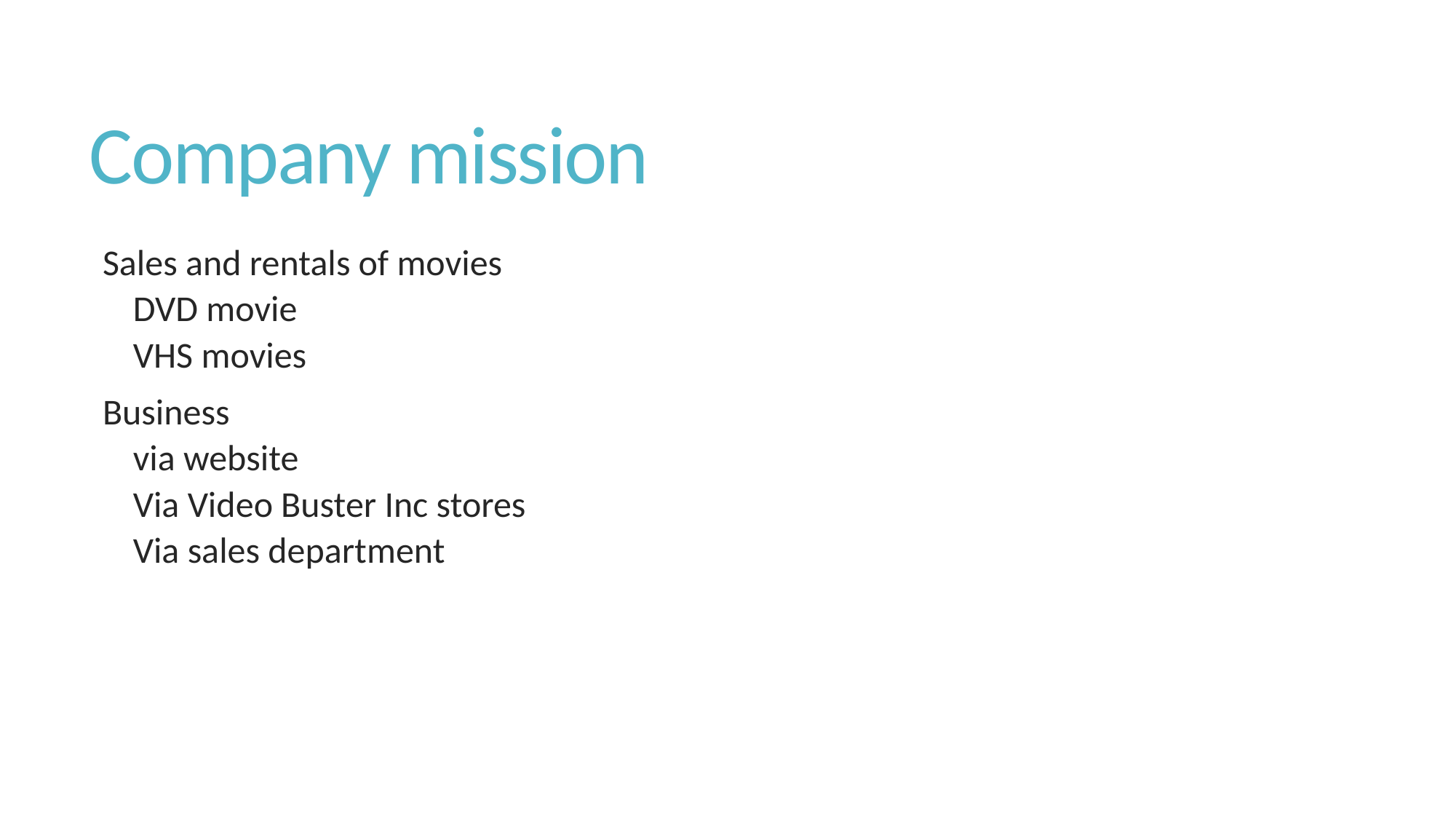

# Company mission
Sales and rentals of movies
DVD movie
VHS movies
Business
via website
Via Video Buster Inc stores
Via sales department